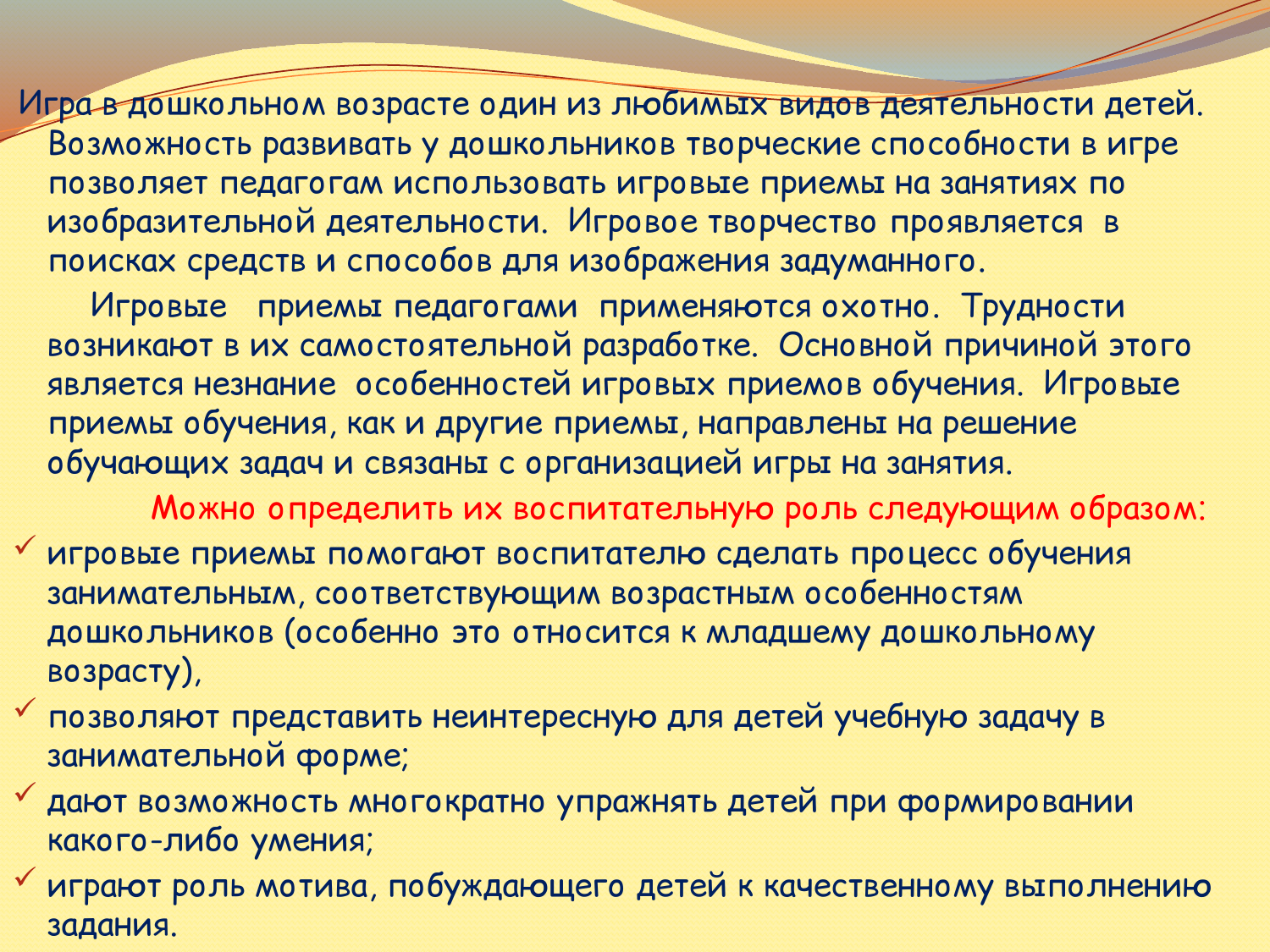

Игра в дошкольном возрасте один из любимых видов деятельности детей. Возможность развивать у дошкольников творческие способности в игре позволяет педагогам использовать игровые приемы на занятиях по изобразительной деятельности.  Игровое творчество проявляется  в поисках средств и способов для изображения задуманного.
        Игровые   приемы педагогами  применяются охотно.  Трудности возникают в их самостоятельной разработке.  Основной причиной этого является незнание  особенностей игровых приемов обучения.  Игровые приемы обучения, как и другие приемы, направлены на решение обучающих задач и связаны с организацией игры на занятия.
         Можно определить их воспитательную роль следующим образом:
игровые приемы помогают воспитателю сделать процесс обучения занимательным, соответствующим возрастным особенностям дошкольников (особенно это относится к младшему дошкольному возрасту),
позволяют представить неинтересную для детей учебную задачу в занимательной форме;
дают возможность многократно упражнять детей при формировании какого-либо умения;
играют роль мотива, побуждающего детей к качественному выполнению задания.